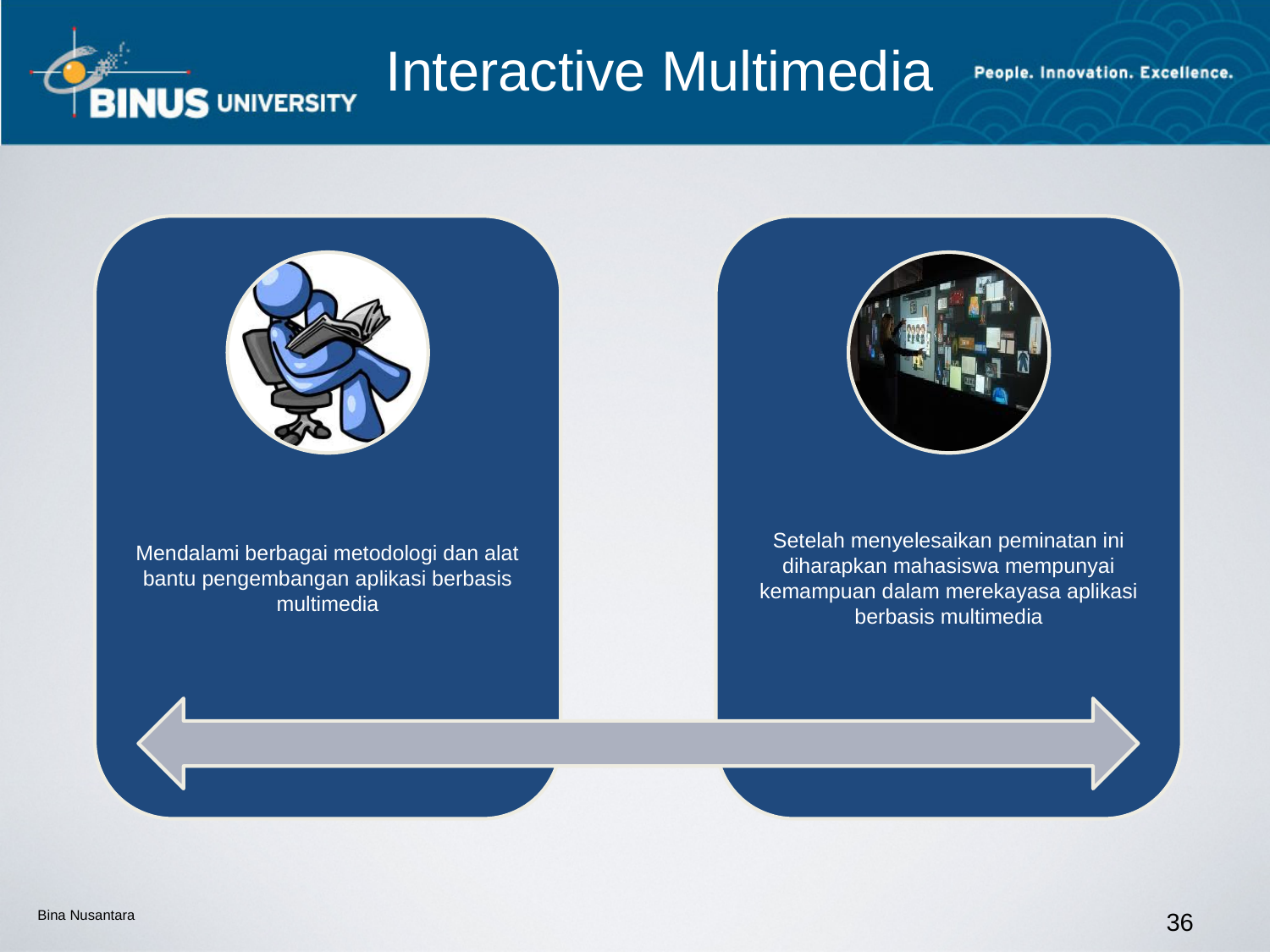

# Interactive Multimedia
Mendalami berbagai metodologi dan alat bantu pengembangan aplikasi berbasis multimedia
Setelah menyelesaikan peminatan ini diharapkan mahasiswa mempunyai kemampuan dalam merekayasa aplikasi berbasis multimedia
Bina Nusantara
36